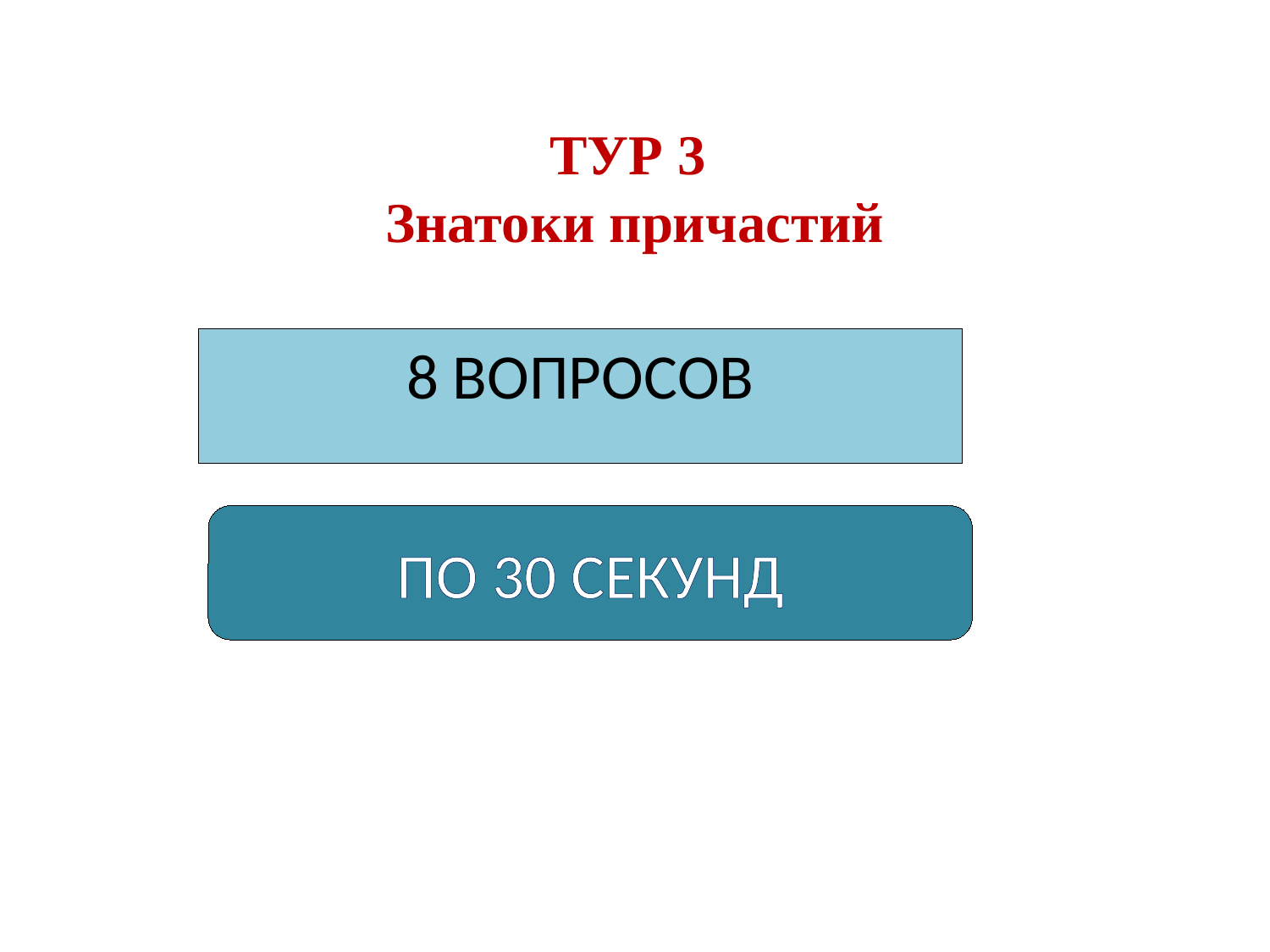

# ТУР 3 Знатоки причастий
8 ВОПРОСОВ
ПО 30 СЕКУНД